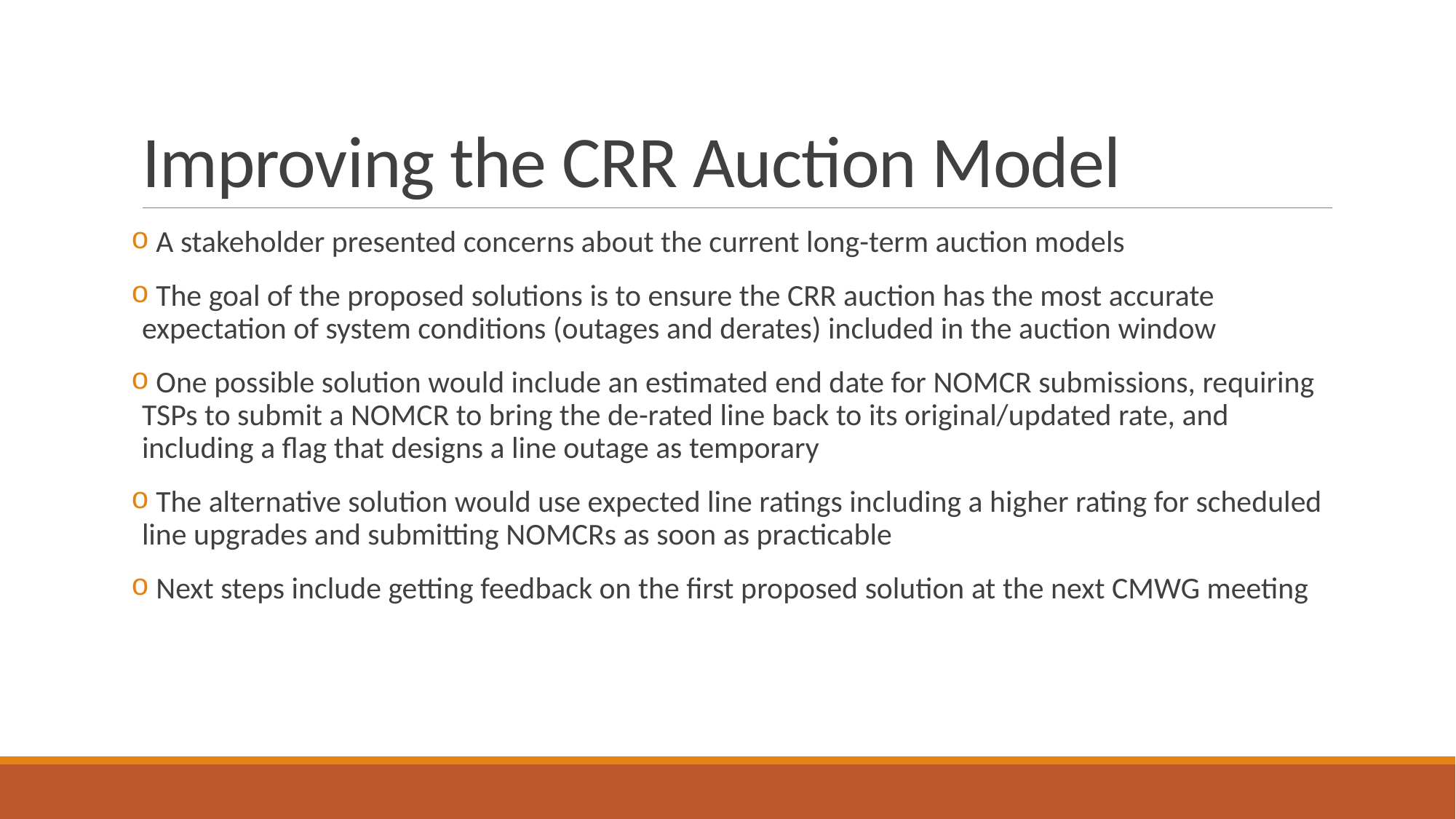

# Improving the CRR Auction Model
 A stakeholder presented concerns about the current long-term auction models
 The goal of the proposed solutions is to ensure the CRR auction has the most accurate expectation of system conditions (outages and derates) included in the auction window
 One possible solution would include an estimated end date for NOMCR submissions, requiring TSPs to submit a NOMCR to bring the de-rated line back to its original/updated rate, and including a flag that designs a line outage as temporary
 The alternative solution would use expected line ratings including a higher rating for scheduled line upgrades and submitting NOMCRs as soon as practicable
 Next steps include getting feedback on the first proposed solution at the next CMWG meeting